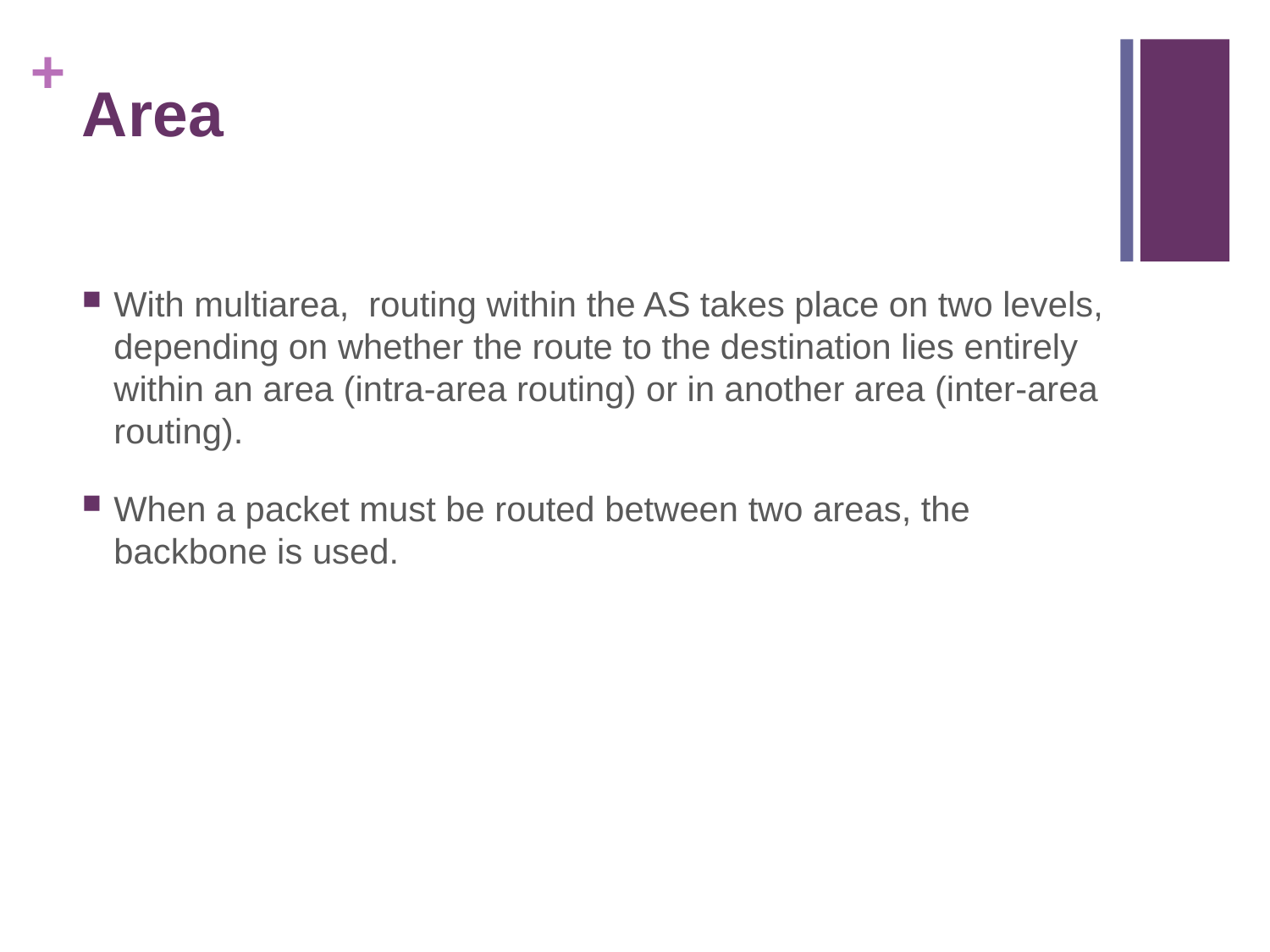

# Area
With multiarea,  routing within the AS takes place on two levels, depending on whether the route to the destination lies entirely within an area (intra-area routing) or in another area (inter-area routing).
When a packet must be routed between two areas, the backbone is used.